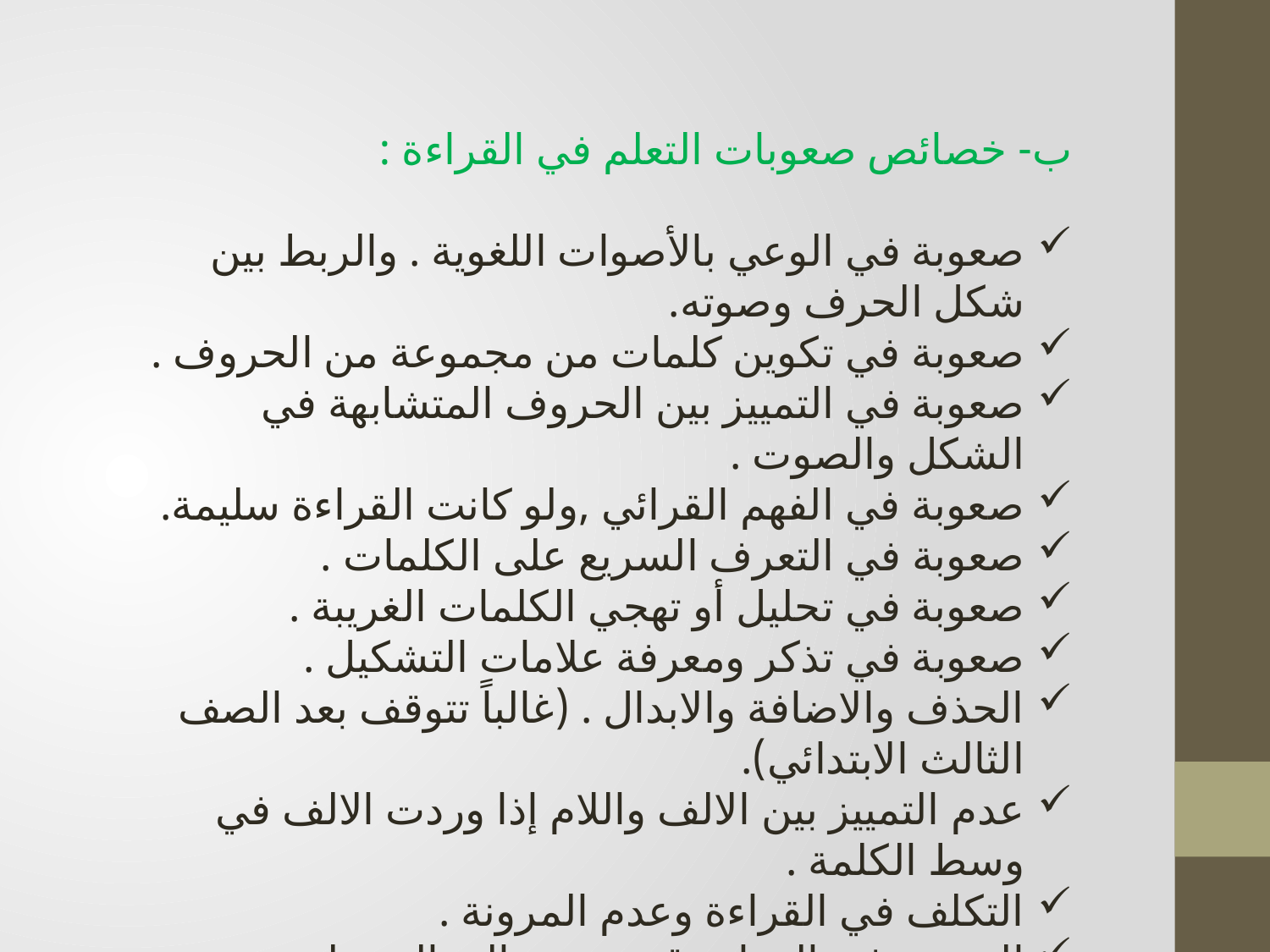

ب- خصائص صعوبات التعلم في القراءة :

صعوبة في الوعي بالأصوات اللغوية . والربط بين شكل الحرف وصوته.
صعوبة في تكوين كلمات من مجموعة من الحروف .
صعوبة في التمييز بين الحروف المتشابهة في الشكل والصوت .
صعوبة في الفهم القرائي ,ولو كانت القراءة سليمة.
صعوبة في التعرف السريع على الكلمات .
صعوبة في تحليل أو تهجي الكلمات الغريبة .
صعوبة في تذكر ومعرفة علامات التشكيل .
الحذف والاضافة والابدال . (غالباً تتوقف بعد الصف الثالث الابتدائي).
عدم التمييز بين الالف واللام إذا وردت الالف في وسط الكلمة .
التكلف في القراءة وعدم المرونة .
المرونة في القراءة قد تستمر إلى المرحلة المتوسطة والثانوية .